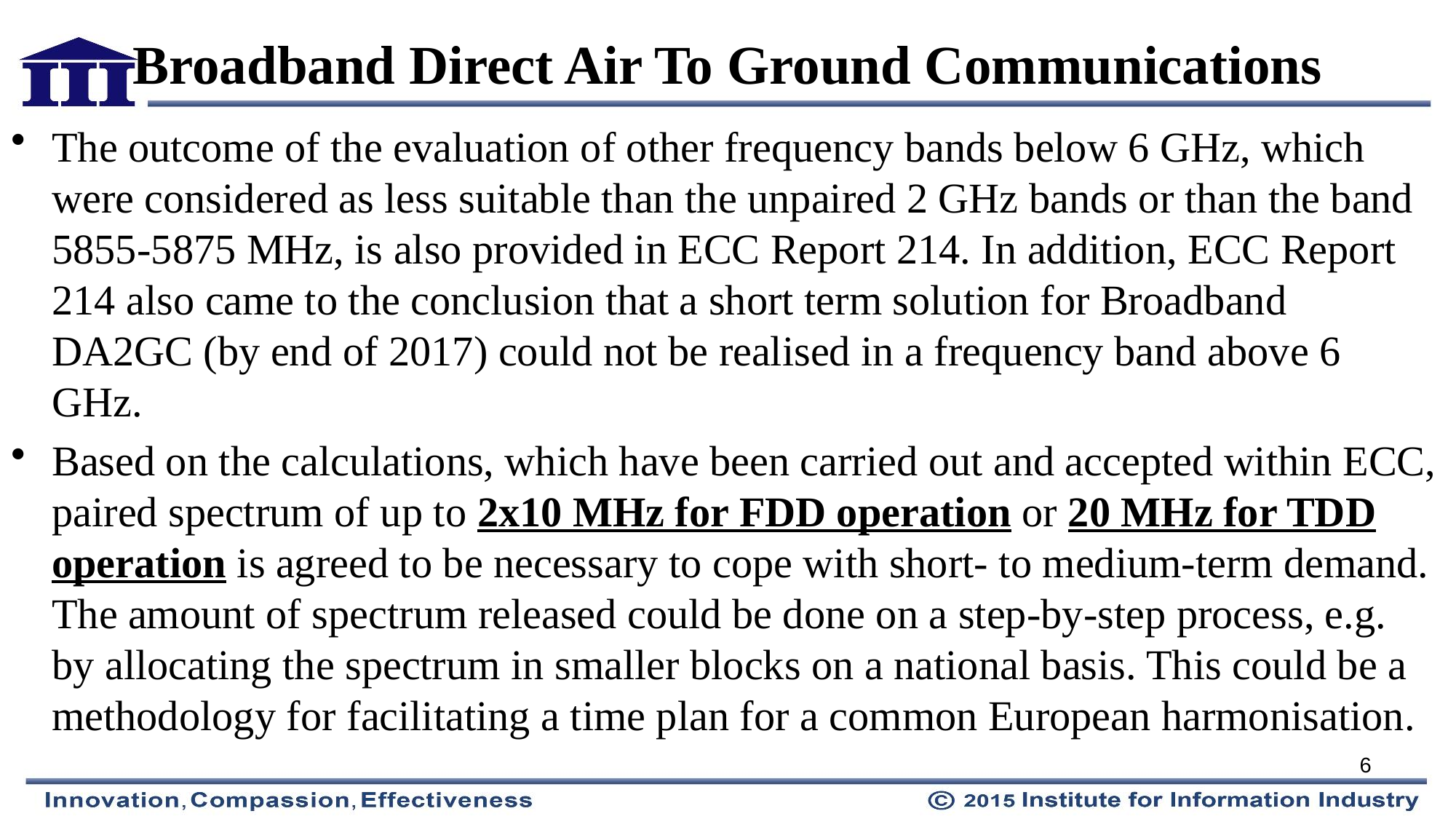

# Broadband Direct Air To Ground Communications
The outcome of the evaluation of other frequency bands below 6 GHz, which were considered as less suitable than the unpaired 2 GHz bands or than the band 5855-5875 MHz, is also provided in ECC Report 214. In addition, ECC Report 214 also came to the conclusion that a short term solution for Broadband DA2GC (by end of 2017) could not be realised in a frequency band above 6 GHz.
Based on the calculations, which have been carried out and accepted within ECC, paired spectrum of up to 2x10 MHz for FDD operation or 20 MHz for TDD operation is agreed to be necessary to cope with short- to medium-term demand. The amount of spectrum released could be done on a step-by-step process, e.g. by allocating the spectrum in smaller blocks on a national basis. This could be a methodology for facilitating a time plan for a common European harmonisation.
6